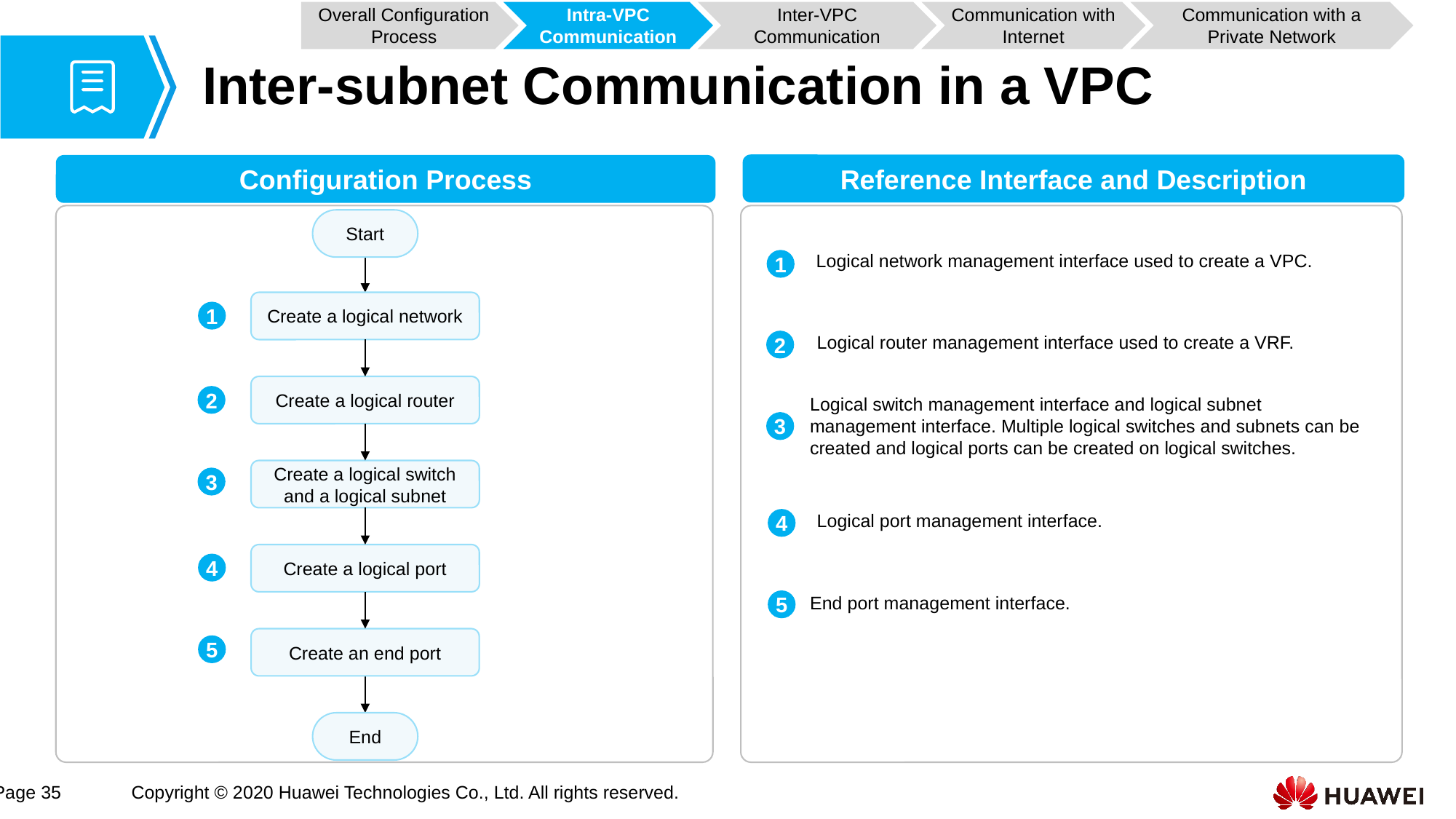

Overall Configuration Process
Intra-VPC Communication
Inter-VPC Communication
Communication with Internet
Communication with a Private Network
# Inter-subnet Communication in a VPC

Reference Interface and Description
Configuration Process

Start
Logical network management interface used to create a VPC.
1
Create a logical network
1
Logical router management interface used to create a VRF.
2
Create a logical router
2
Logical switch management interface and logical subnet management interface. Multiple logical switches and subnets can be created and logical ports can be created on logical switches.
3
Create a logical switch
and a logical subnet
3
Logical port management interface.
4
Create a logical port
4
End port management interface.
5
Create an end port
5
End